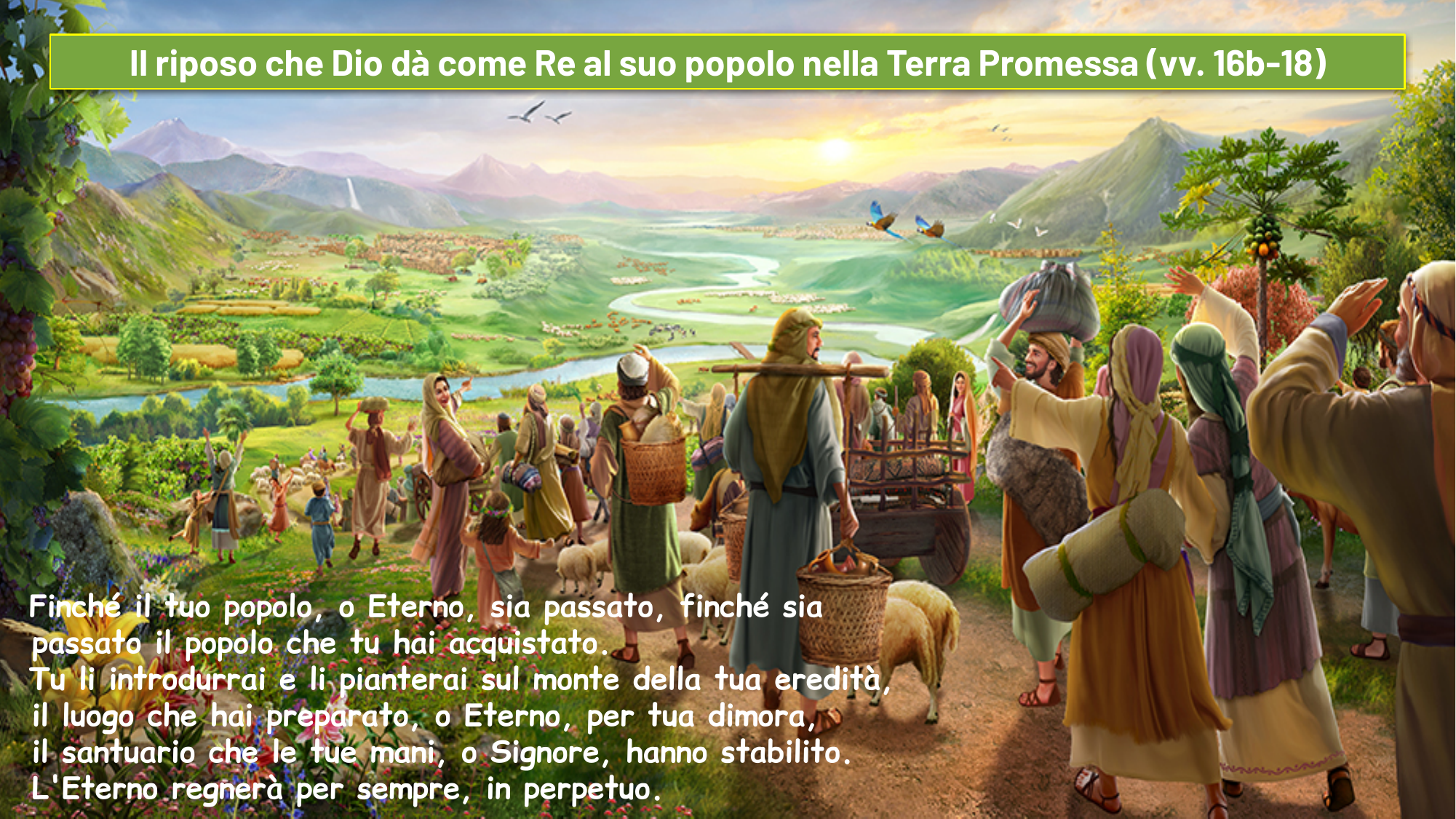

Il riposo che Dio dà come Re al suo popolo nella Terra Promessa (vv. 16b-18)
   Finché il tuo popolo, o Eterno, sia passato, finché sia passato il popolo che tu hai acquistato.
   Tu li introdurrai e li pianterai sul monte della tua eredità, il luogo che hai preparato, o Eterno, per tua dimora,        il santuario che le tue mani, o Signore, hanno stabilito. L'Eterno regnerà per sempre, in perpetuo.